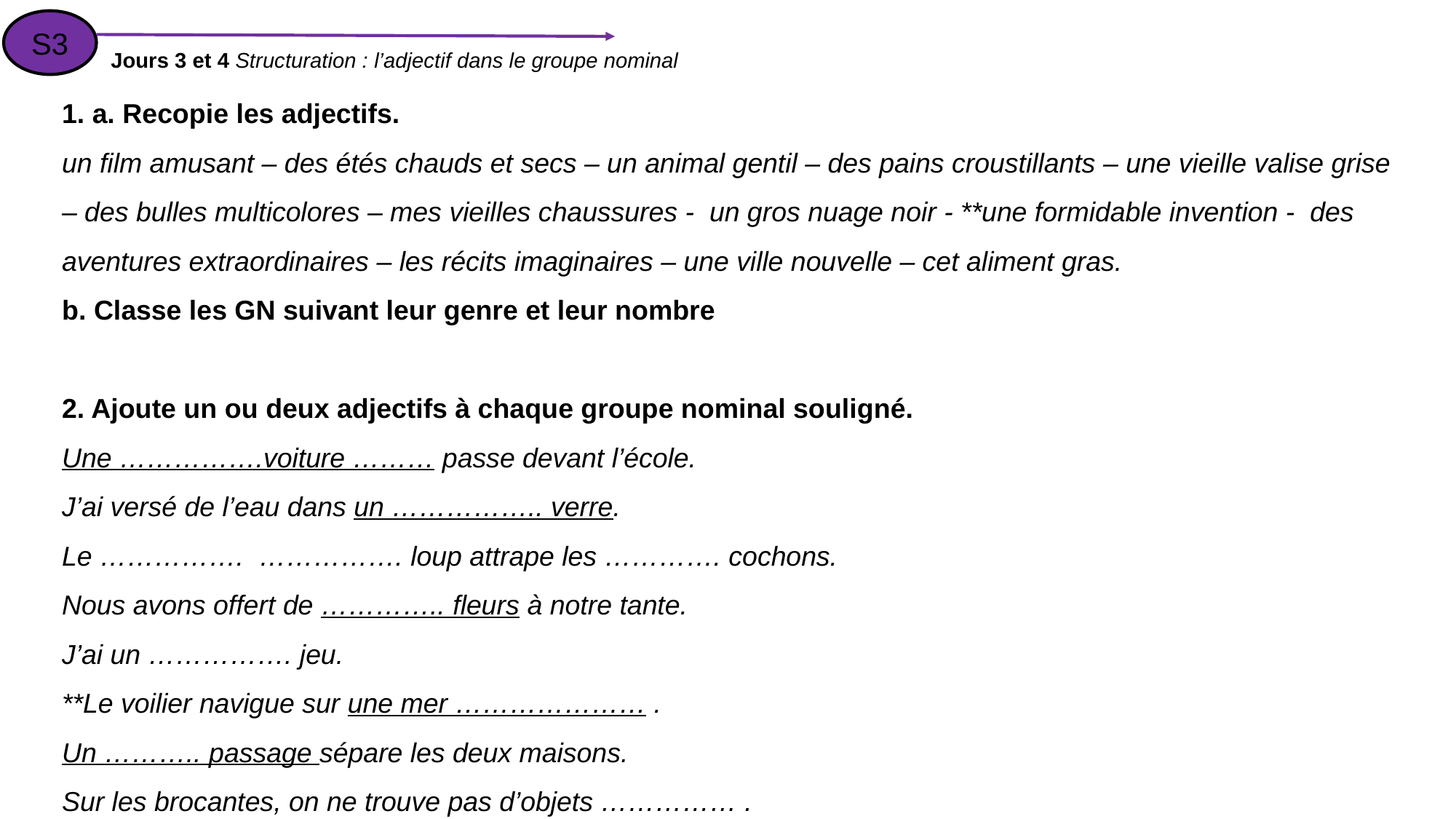

S3
Jours 3 et 4 Structuration : l’adjectif dans le groupe nominal
1. a. Recopie les adjectifs.
un film amusant – des étés chauds et secs – un animal gentil – des pains croustillants – une vieille valise grise – des bulles multicolores – mes vieilles chaussures -  un gros nuage noir - **une formidable invention -  des aventures extraordinaires – les récits imaginaires – une ville nouvelle – cet aliment gras.
b. Classe les GN suivant leur genre et leur nombre

2. Ajoute un ou deux adjectifs à chaque groupe nominal souligné.
Une …………….voiture ……… passe devant l’école.
J’ai versé de l’eau dans un …………….. verre.
Le …………….  ……………. loup attrape les …………. cochons.
Nous avons offert de ………….. fleurs à notre tante.
J’ai un ……………. jeu.
**Le voilier navigue sur une mer ………………… .
Un ……….. passage sépare les deux maisons.
Sur les brocantes, on ne trouve pas d’objets …………… .